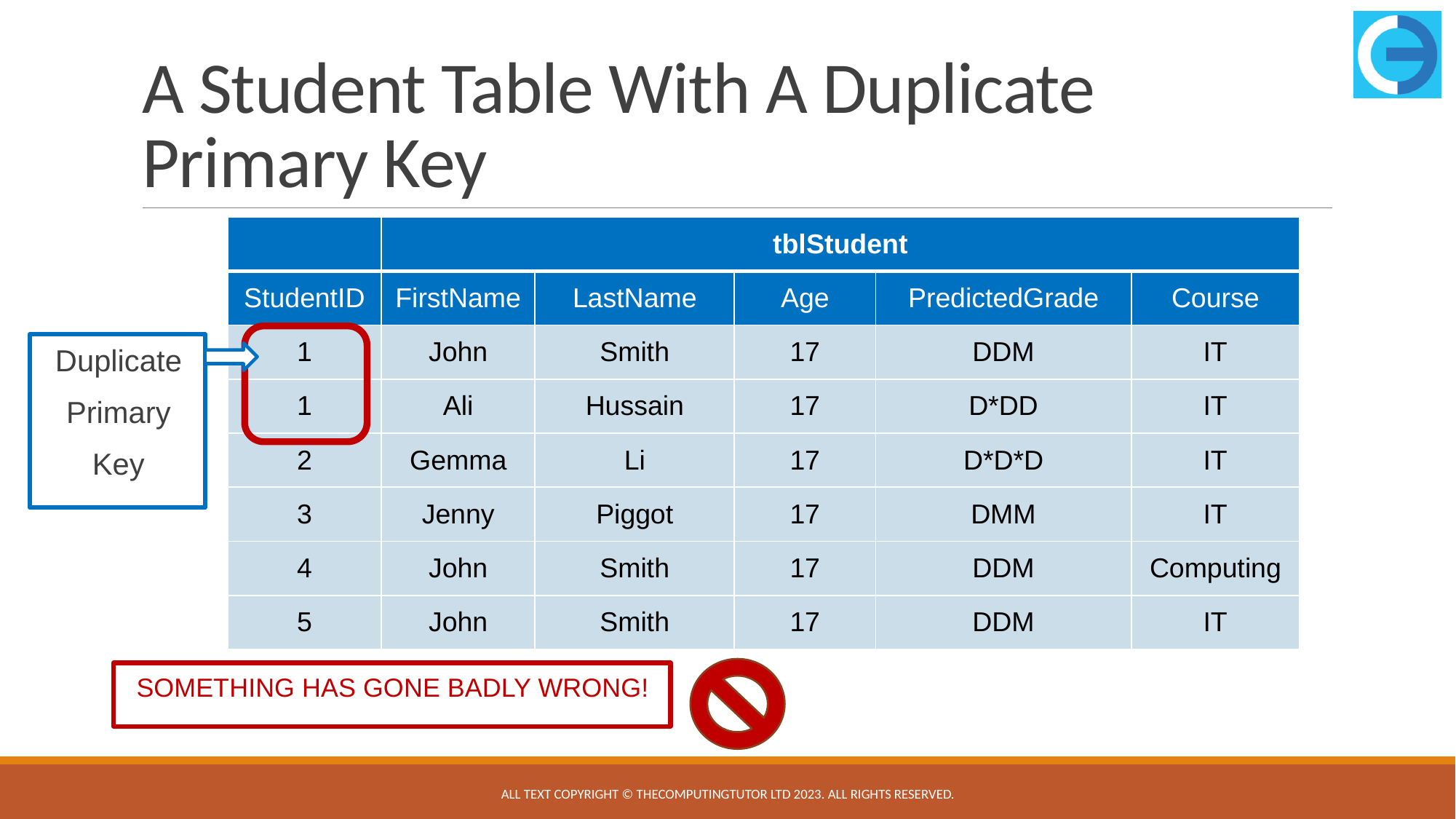

# A Student Table With A Duplicate Primary Key
|  | tblStudent |  |  |  |  |
| --- | --- | --- | --- | --- | --- |
| StudentID | FirstName | LastName | Age | PredictedGrade | Course |
| 1 | John | Smith | 17 | DDM | IT |
| 1 | Ali | Hussain | 17 | D\*DD | IT |
| 2 | Gemma | Li | 17 | D\*D\*D | IT |
| 3 | Jenny | Piggot | 17 | DMM | IT |
| 4 | John | Smith | 17 | DDM | Computing |
| 5 | John | Smith | 17 | DDM | IT |

Duplicate
Primary
Key

SOMETHING HAS GONE BADLY WRONG!
All text copyright © TheComputingTutor Ltd 2023. All rights Reserved.